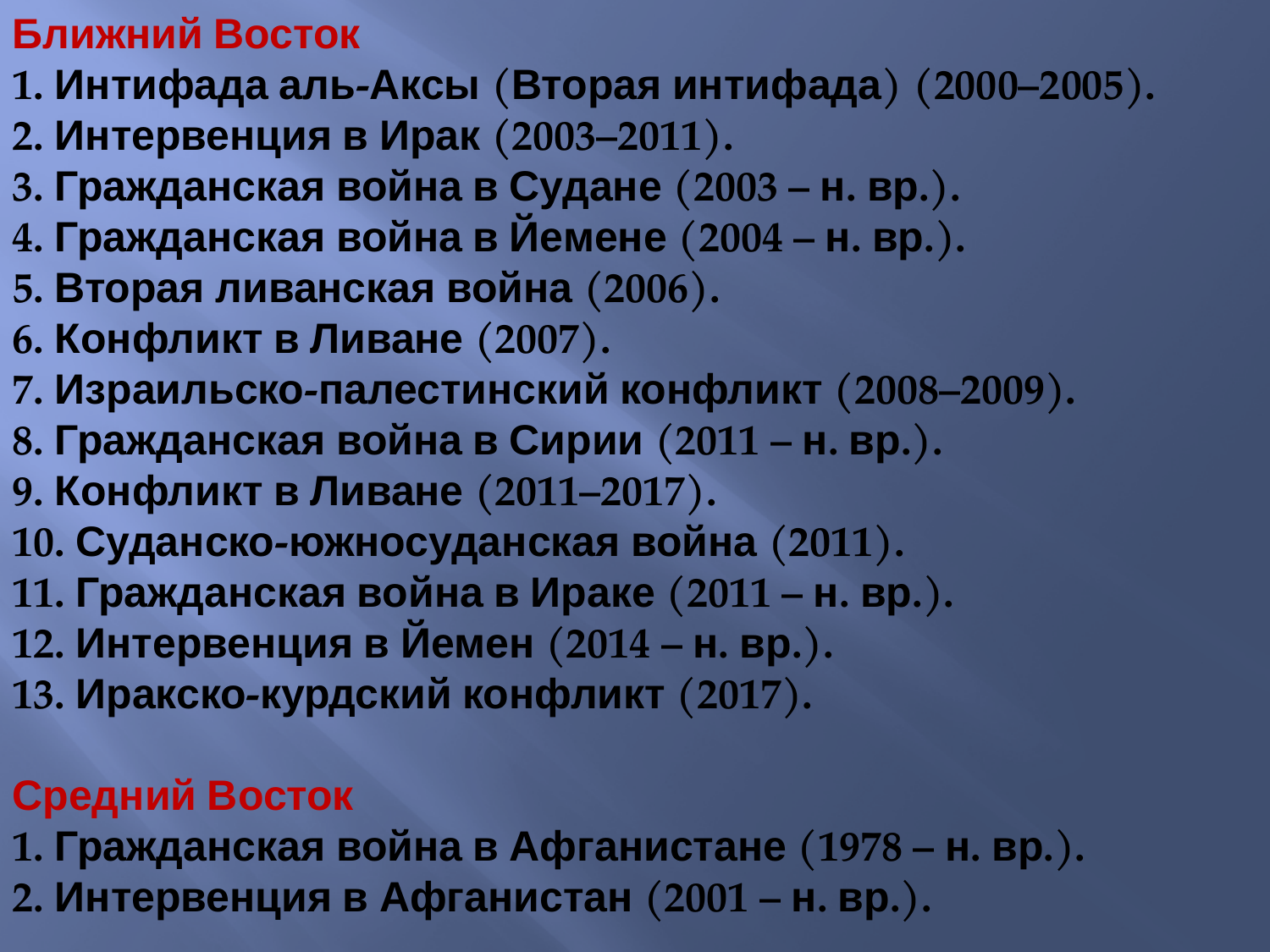

Ближний Восток
1. Интифада аль-Аксы (Вторая интифада) (2000–2005).
2. Интервенция в Ирак (2003–2011).
3. Гражданская война в Судане (2003 – н. вр.).
4. Гражданская война в Йемене (2004 – н. вр.).
5. Вторая ливанская война (2006).
6. Конфликт в Ливане (2007).
7. Израильско-палестинский конфликт (2008–2009).
8. Гражданская война в Сирии (2011 – н. вр.).
9. Конфликт в Ливане (2011–2017).
10. Суданско-южносуданская война (2011).
11. Гражданская война в Ираке (2011 – н. вр.).
12. Интервенция в Йемен (2014 – н. вр.).
13. Иракско-курдский конфликт (2017).
Средний Восток
1. Гражданская война в Афганистане (1978 – н. вр.).
2. Интервенция в Афганистан (2001 – н. вр.).